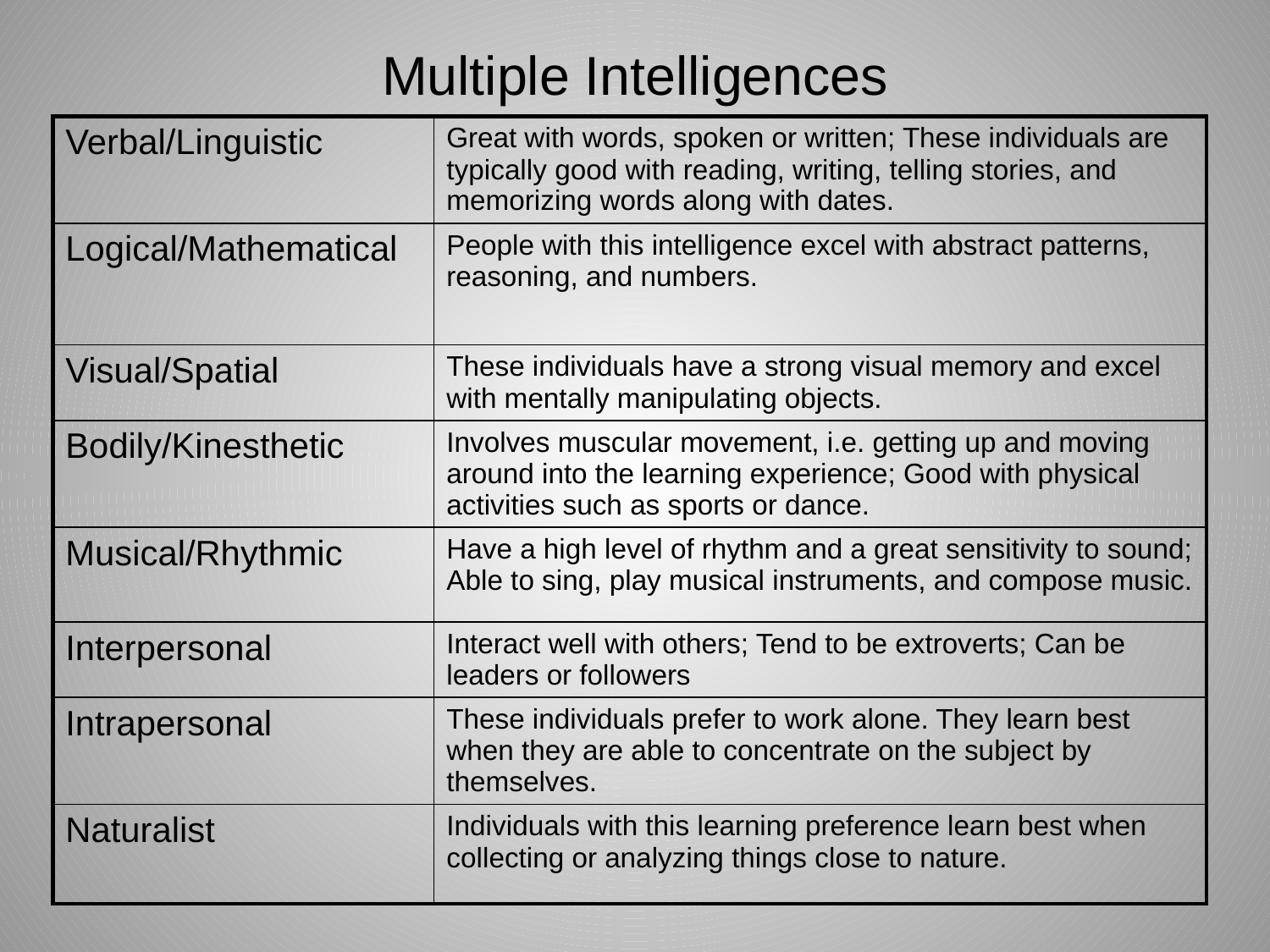

# Multiple Intelligences
| Verbal/Linguistic | Great with words, spoken or written; These individuals are typically good with reading, writing, telling stories, and memorizing words along with dates. |
| --- | --- |
| Logical/Mathematical | People with this intelligence excel with abstract patterns, reasoning, and numbers. |
| Visual/Spatial | These individuals have a strong visual memory and excel with mentally manipulating objects. |
| Bodily/Kinesthetic | Involves muscular movement, i.e. getting up and moving around into the learning experience; Good with physical activities such as sports or dance. |
| Musical/Rhythmic | Have a high level of rhythm and a great sensitivity to sound; Able to sing, play musical instruments, and compose music. |
| Interpersonal | Interact well with others; Tend to be extroverts; Can be leaders or followers |
| Intrapersonal | These individuals prefer to work alone. They learn best when they are able to concentrate on the subject by themselves. |
| Naturalist | Individuals with this learning preference learn best when collecting or analyzing things close to nature. |